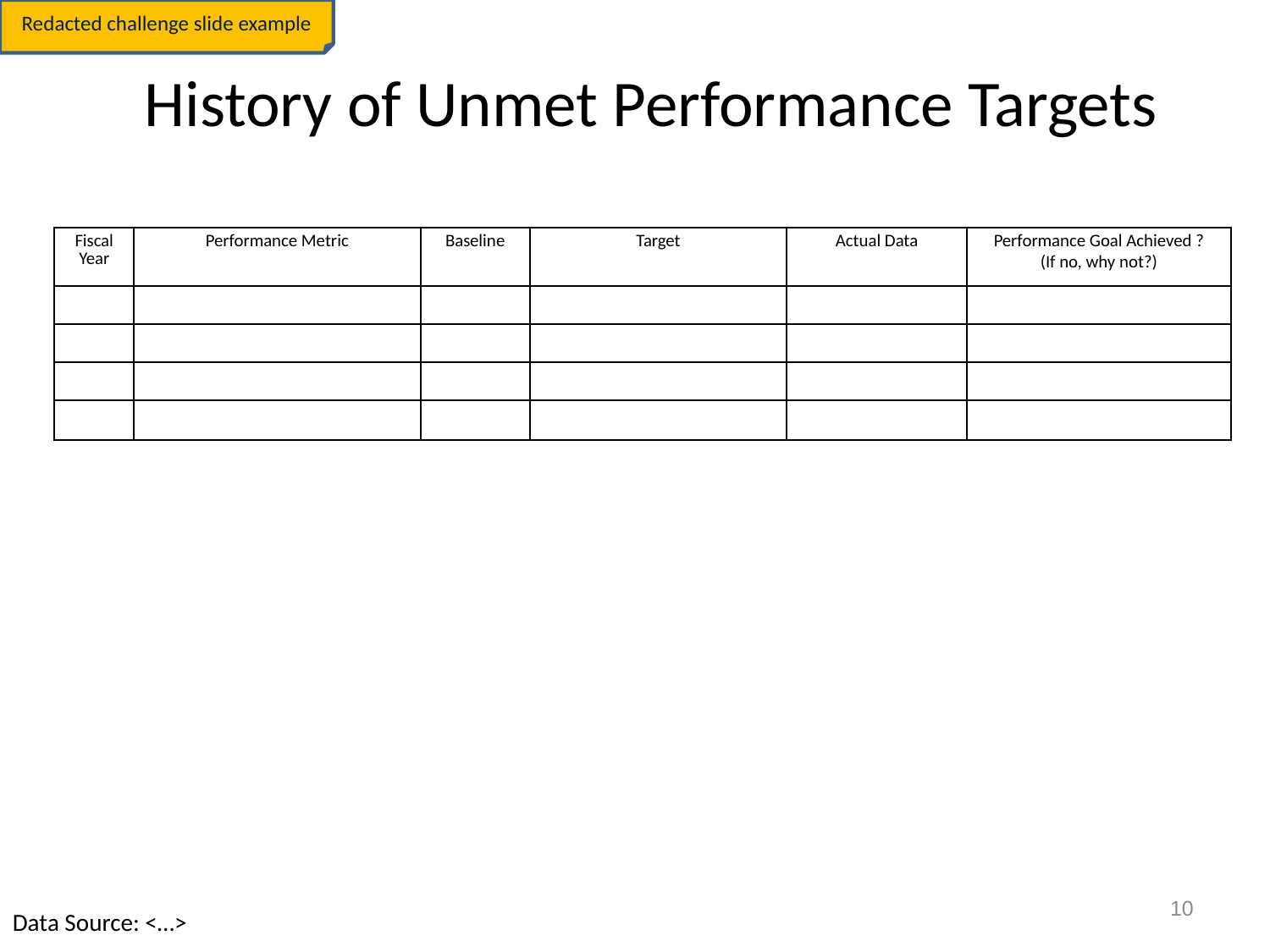

Redacted challenge slide example
# History of Unmet Performance Targets
Incident Management, Analysis, and Reporting System (IMARS)
| Fiscal Year | Performance Metric | Baseline | Target | Actual Data | Performance Goal Achieved ? (If no, why not?) |
| --- | --- | --- | --- | --- | --- |
|  |  |  |  |  |  |
|  |  |  |  |  |  |
|  |  |  |  |  |  |
|  |  |  |  |  |  |
10
Data Source: <…>